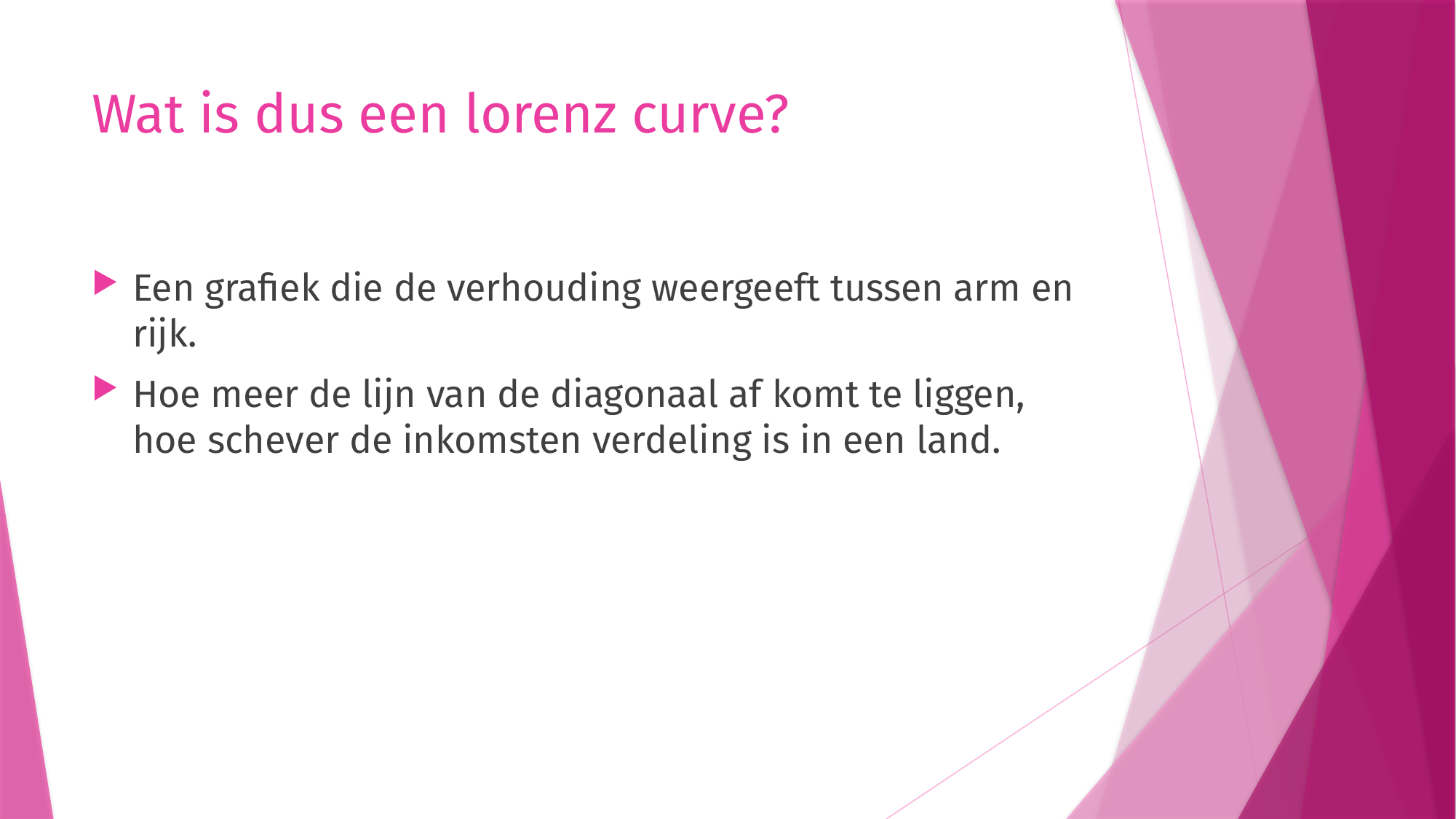

# Wat is dus een lorenz curve?
Een grafiek die de verhouding weergeeft tussen arm en rijk.
Hoe meer de lijn van de diagonaal af komt te liggen, hoe schever de inkomsten verdeling is in een land.